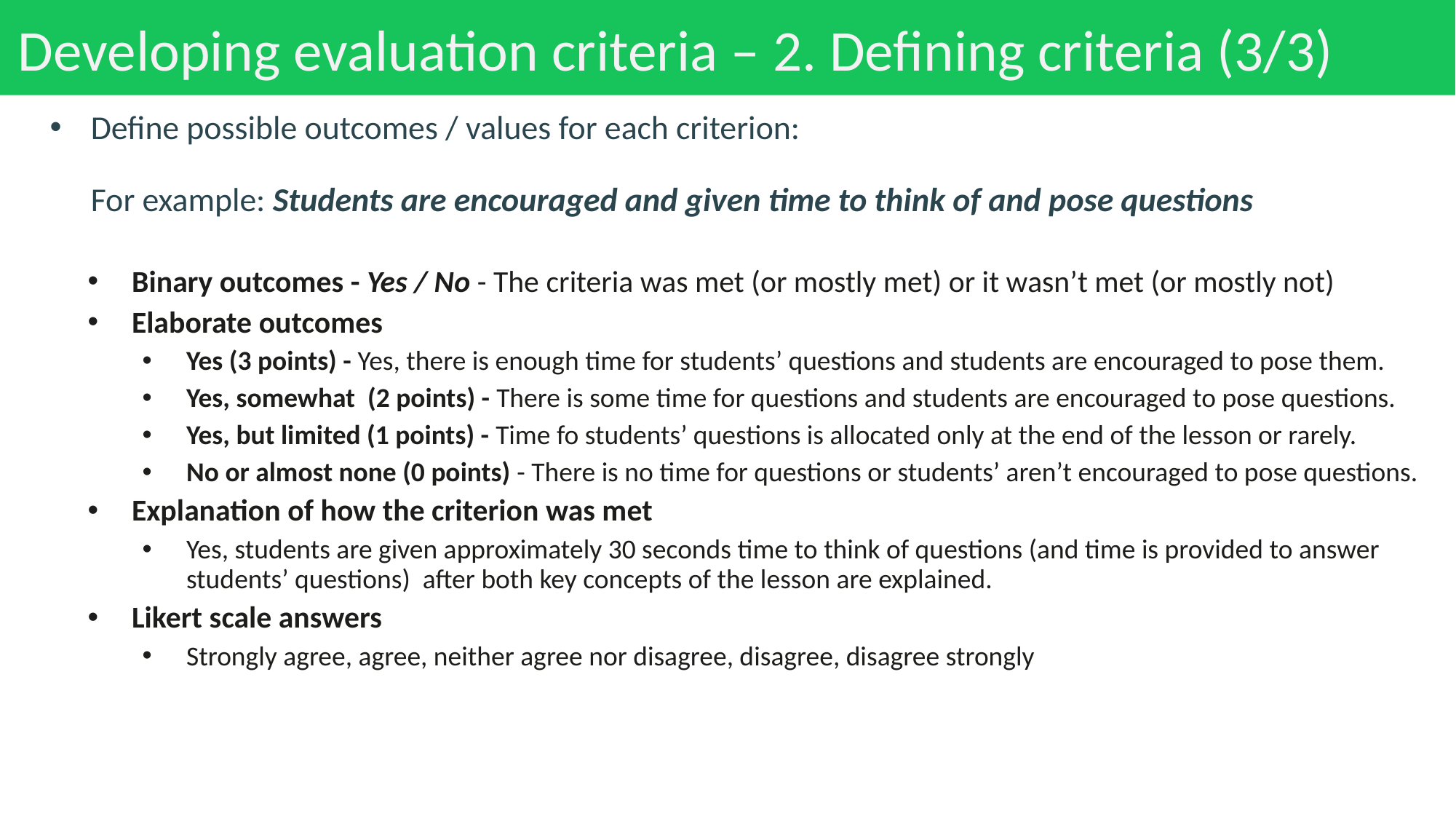

# Developing evaluation criteria – 2. Defining criteria (3/3)
Define possible outcomes / values for each criterion:
For example: Students are encouraged and given time to think of and pose questions
Binary outcomes - Yes / No - The criteria was met (or mostly met) or it wasn’t met (or mostly not)
Elaborate outcomes
Yes (3 points) - Yes, there is enough time for students’ questions and students are encouraged to pose them.
Yes, somewhat  (2 points) - There is some time for questions and students are encouraged to pose questions.
Yes, but limited (1 points) - Time fo students’ questions is allocated only at the end of the lesson or rarely.
No or almost none (0 points) - There is no time for questions or students’ aren’t encouraged to pose questions.
Explanation of how the criterion was met
Yes, students are given approximately 30 seconds time to think of questions (and time is provided to answer students’ questions)  after both key concepts of the lesson are explained.
Likert scale answers
Strongly agree, agree, neither agree nor disagree, disagree, disagree strongly